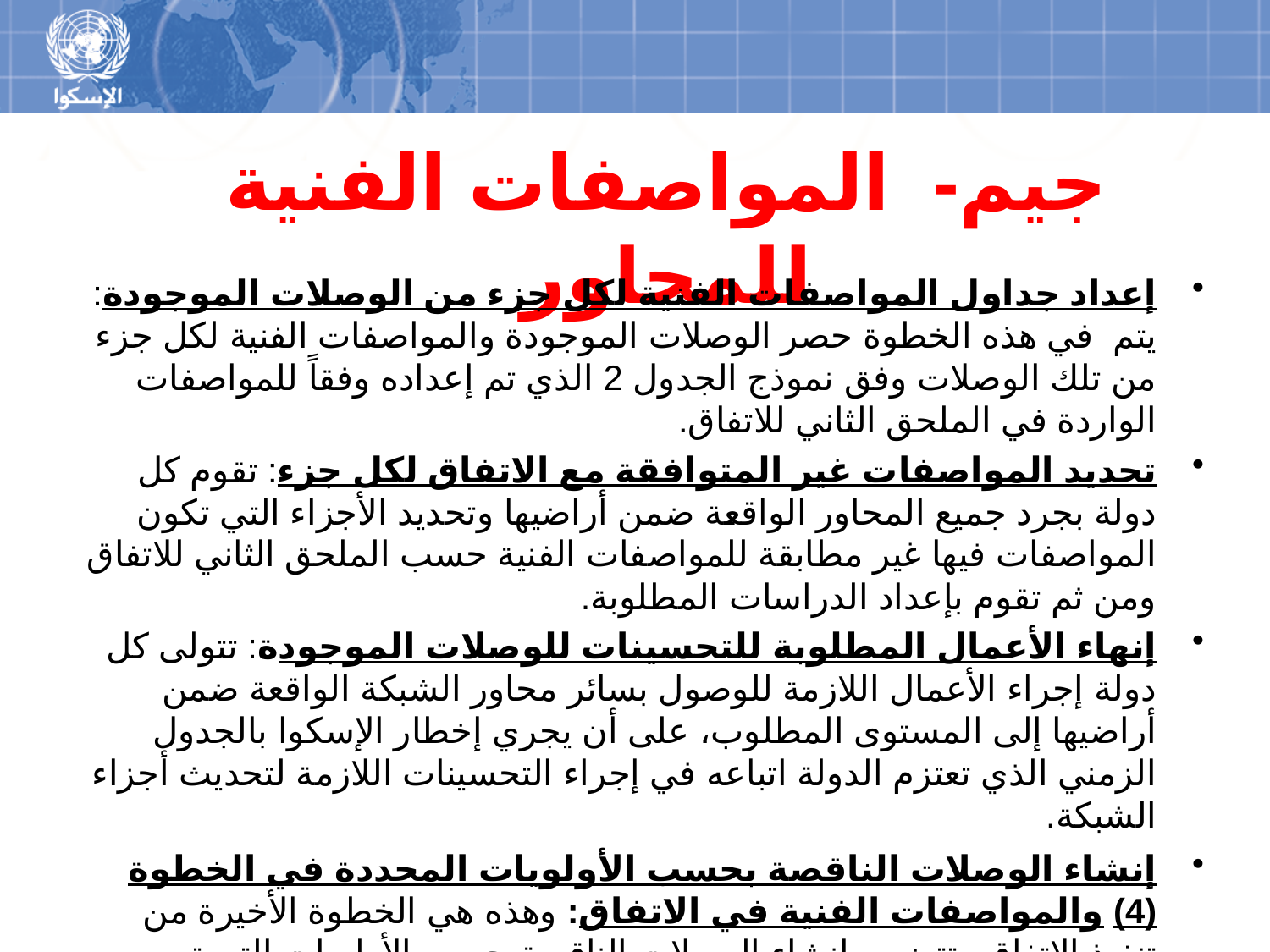

# جيم-  المواصفات الفنية للمحاور
إعداد جداول المواصفات الفنية لكل جزء من الوصلات الموجودة: يتم  في هذه الخطوة حصر الوصلات الموجودة والمواصفات الفنية لكل جزء من تلك الوصلات وفق نموذج الجدول 2 الذي تم إعداده وفقاً للمواصفات الواردة في الملحق الثاني للاتفاق.
تحديد المواصفات غير المتوافقة مع الاتفاق لكل جزء: تقوم كل دولة بجرد جميع المحاور الواقعة ضمن أراضيها وتحديد الأجزاء التي تكون المواصفات فيها غير مطابقة للمواصفات الفنية حسب الملحق الثاني للاتفاق ومن ثم تقوم بإعداد الدراسات المطلوبة.
إنهاء الأعمال المطلوبة للتحسينات للوصلات الموجودة: تتولى كل دولة إجراء الأعمال اللازمة للوصول بسائر محاور الشبكة الواقعة ضمن أراضيها إلى المستوى المطلوب، على أن يجري إخطار الإسكوا بالجدول الزمني الذي تعتزم الدولة اتباعه في إجراء التحسينات اللازمة لتحديث أجزاء الشبكة.
إنشاء الوصلات الناقصة بحسب الأولويات المحددة في الخطوة (4) والمواصفات الفنية في الاتفاق: وهذه هي الخطوة الأخيرة من تنفيذ الاتفاق وتتضمن إنشاء الوصلات الناقصة حسب الأولويات التي تم تحديدها وفقا لدراسات الجدوى الاقتصادية وفي حدود التمويل المتوفر لهذا الغرض.